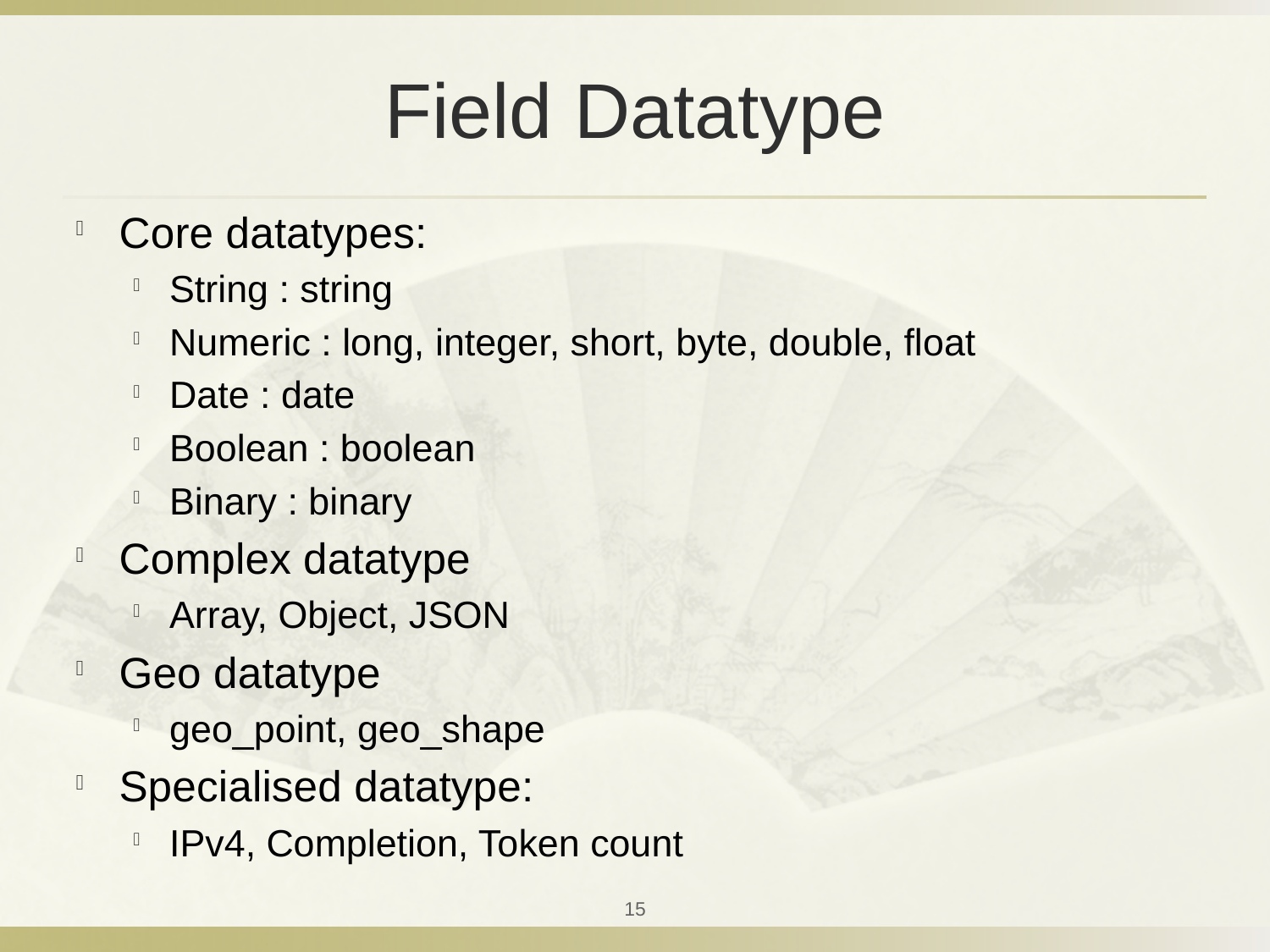

# Field Datatype
Core datatypes:
String : string
Numeric : long, integer, short, byte, double, float
Date : date
Boolean : boolean
Binary : binary
Complex datatype
Array, Object, JSON
Geo datatype
geo_point, geo_shape
Specialised datatype:
IPv4, Completion, Token count
15